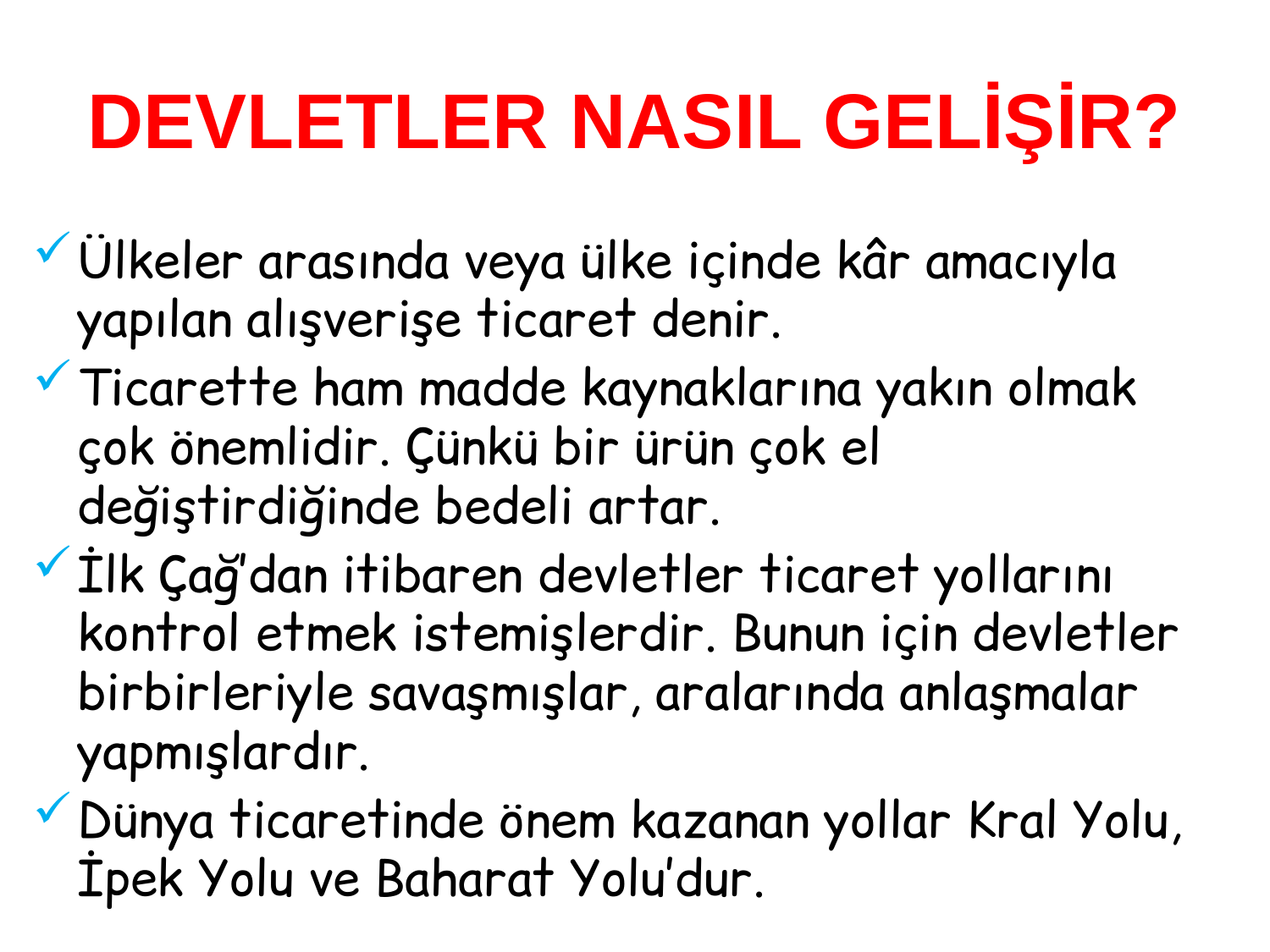

# DEVLETLER NASIL GELİŞİR?
Ülkeler arasında veya ülke içinde kâr amacıyla yapılan alışverişe ticaret denir.
Ticarette ham madde kaynaklarına yakın olmak çok önemlidir. Çünkü bir ürün çok el değiştirdiğinde bedeli artar.
İlk Çağ’dan itibaren devletler ticaret yollarını kontrol etmek istemişlerdir. Bunun için devletler birbirleriyle savaşmışlar, aralarında anlaşmalar yapmışlardır.
Dünya ticaretinde önem kazanan yollar Kral Yolu, İpek Yolu ve Baharat Yolu’dur.